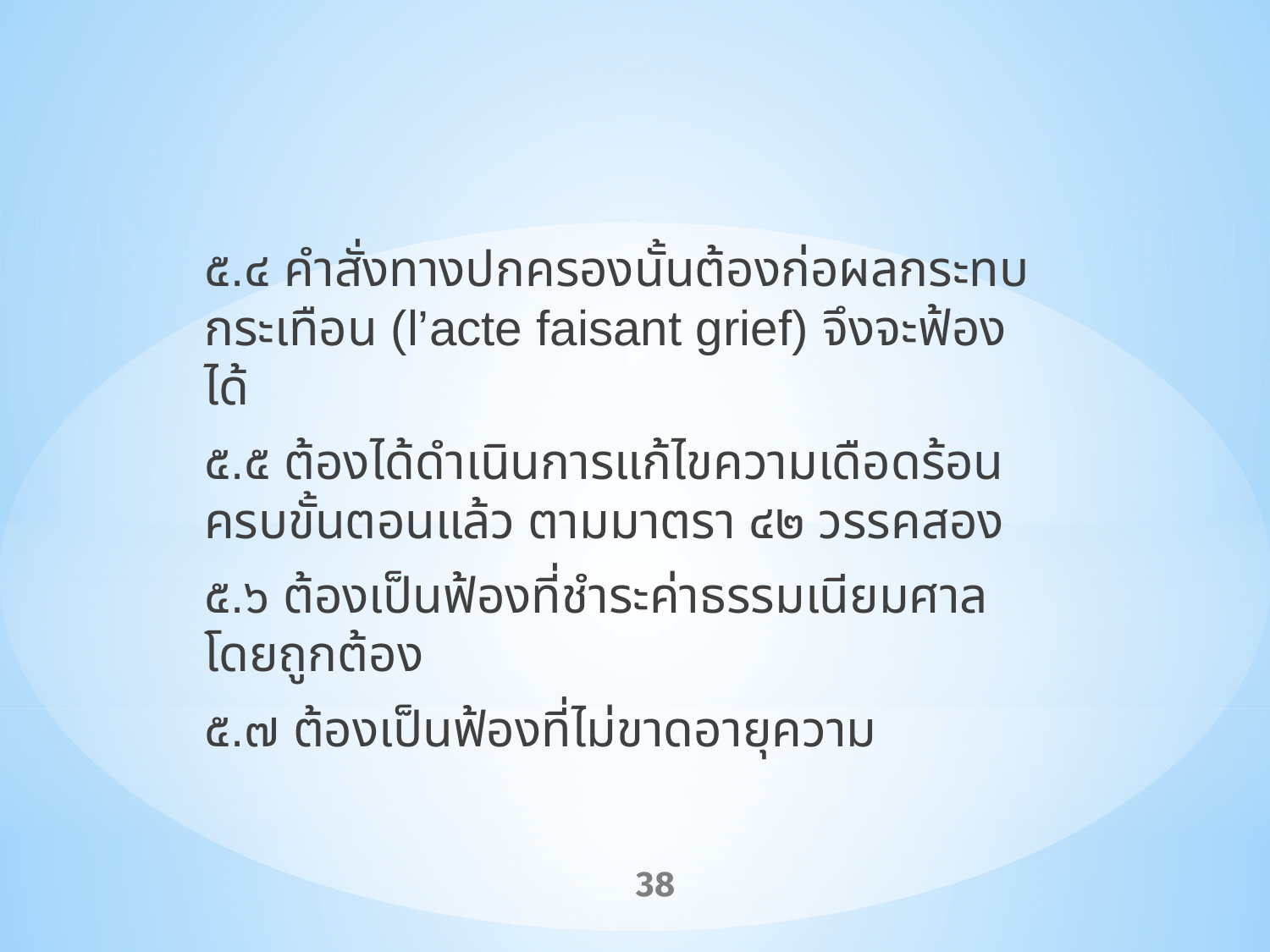

๕.๔ คำสั่งทางปกครองนั้นต้องก่อผลกระทบกระเทือน (l’acte faisant grief) จึงจะฟ้องได้
๕.๕ ต้องได้ดำเนินการแก้ไขความเดือดร้อนครบขั้นตอนแล้ว ตามมาตรา ๔๒ วรรคสอง
๕.๖ ต้องเป็นฟ้องที่ชำระค่าธรรมเนียมศาลโดยถูกต้อง
๕.๗ ต้องเป็นฟ้องที่ไม่ขาดอายุความ

38